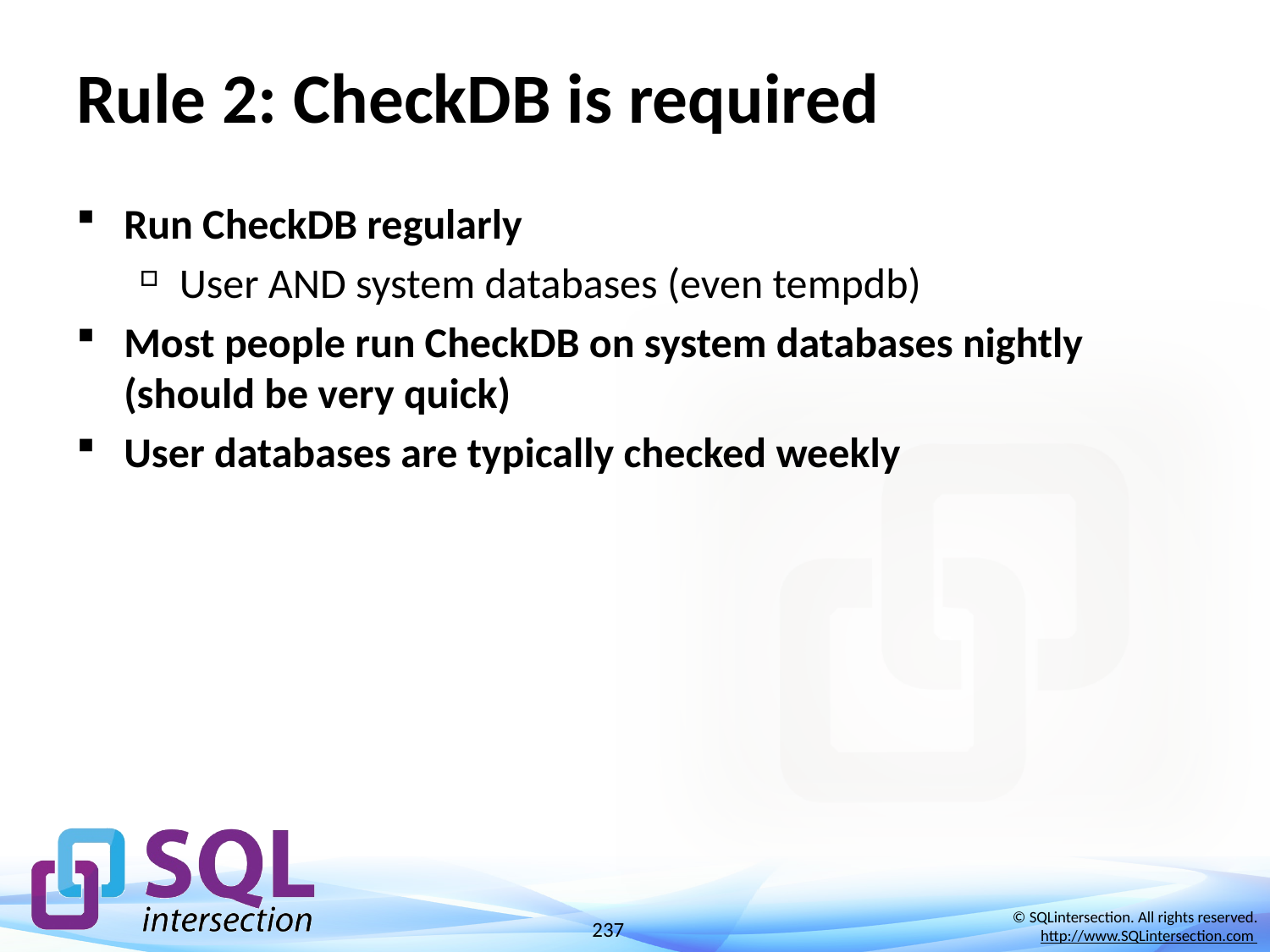

# Rule 2: CheckDB is required
Run CheckDB regularly
User AND system databases (even tempdb)
Most people run CheckDB on system databases nightly (should be very quick)
User databases are typically checked weekly